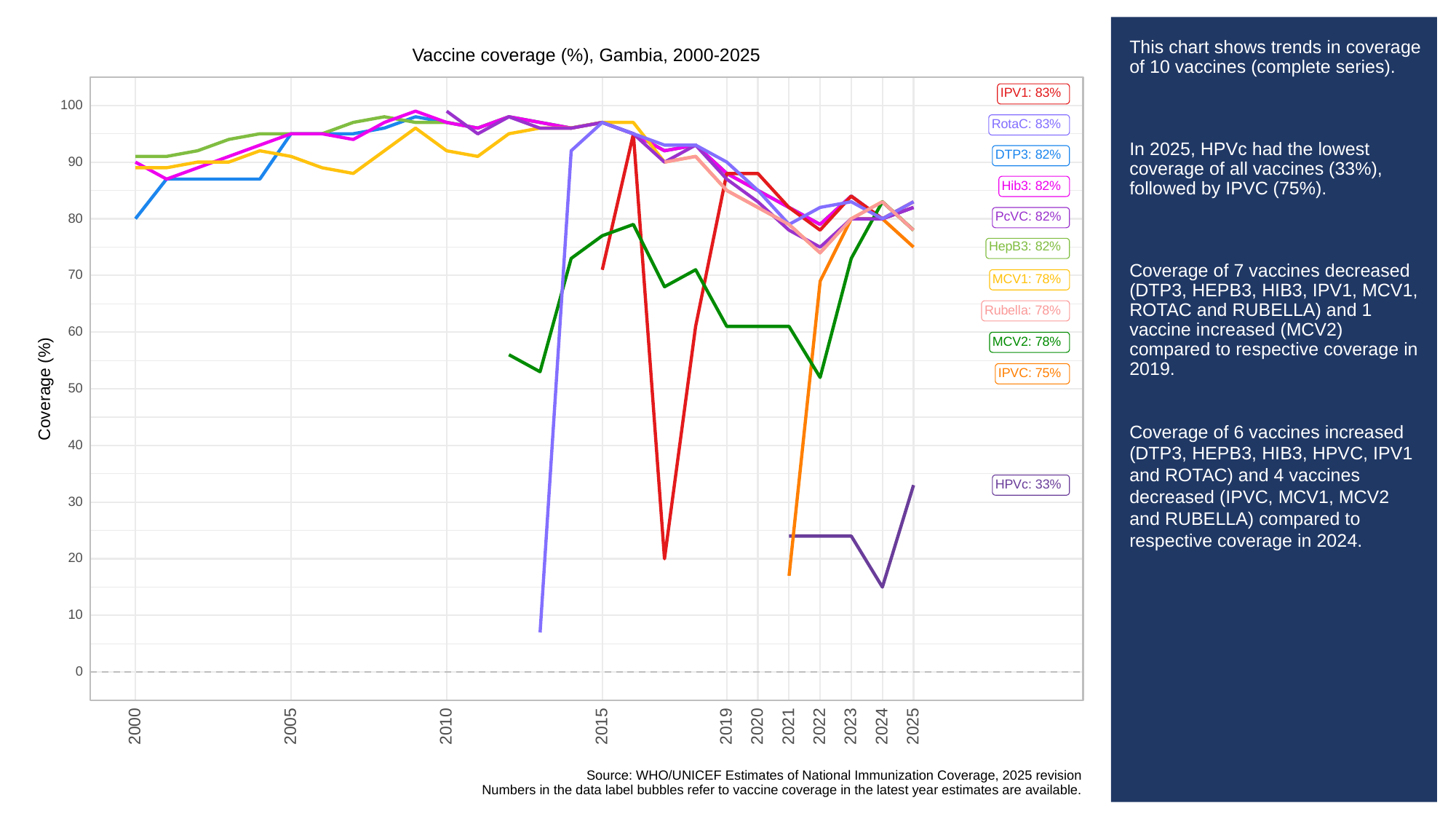

# This chart shows trends in coverage of 10 vaccines (complete series).

In 2025, HPVc had the lowest coverage of all vaccines (33%), followed by IPVC (75%).

Coverage of 7 vaccines decreased (DTP3, HEPB3, HIB3, IPV1, MCV1, ROTAC and RUBELLA) and 1 vaccine increased (MCV2) compared to respective coverage in 2019.

Coverage of 6 vaccines increased (DTP3, HEPB3, HIB3, HPVC, IPV1 and ROTAC) and 4 vaccines decreased (IPVC, MCV1, MCV2 and RUBELLA) compared to respective coverage in 2024.

Vaccine coverage (%), Gambia, 2000-2025

IPV1: 83%

100

RotaC: 83%

DTP3: 82%

90

Hib3: 82%

PcVC: 82%
80

HepB3: 82%

70
MCV1: 78%

Rubella: 78%
60

MCV2: 78%

IPVC: 75%
Coverage (%)
50

40

HPVc: 33%

30

20

10

0

2023
2000
2005
2010
2015
2019
2020
2021
2022
2024
2025
Source: WHO/UNICEF Estimates of National Immunization Coverage, 2025 revision
Numbers in the data label bubbles refer to vaccine coverage in the latest year estimates are available.